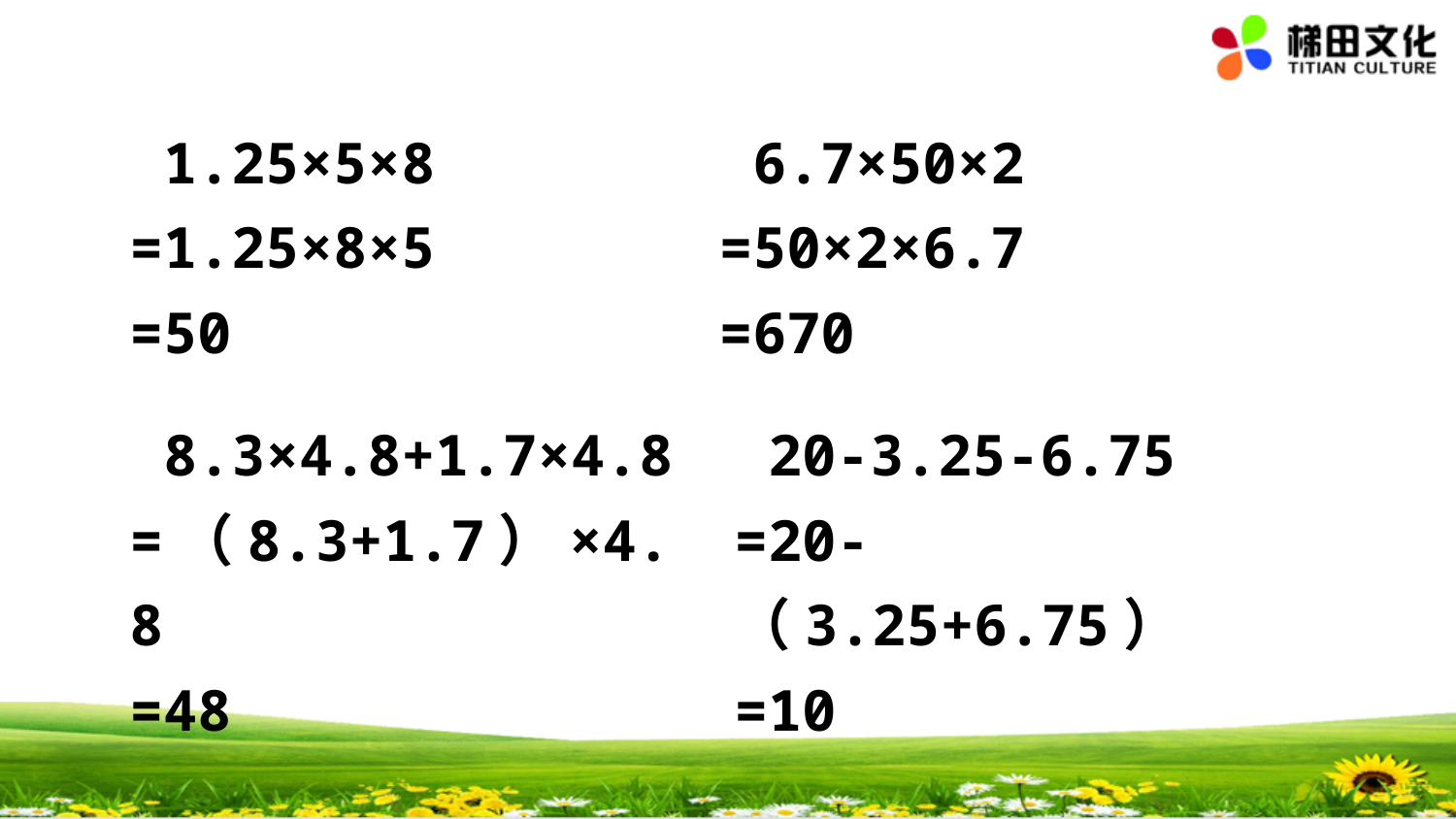

1.25×5×8
=1.25×8×5
=50
 6.7×50×2
=50×2×6.7
=670
 8.3×4.8+1.7×4.8
=（8.3+1.7）×4.8
=48
 20-3.25-6.75
=20-（3.25+6.75）
=10